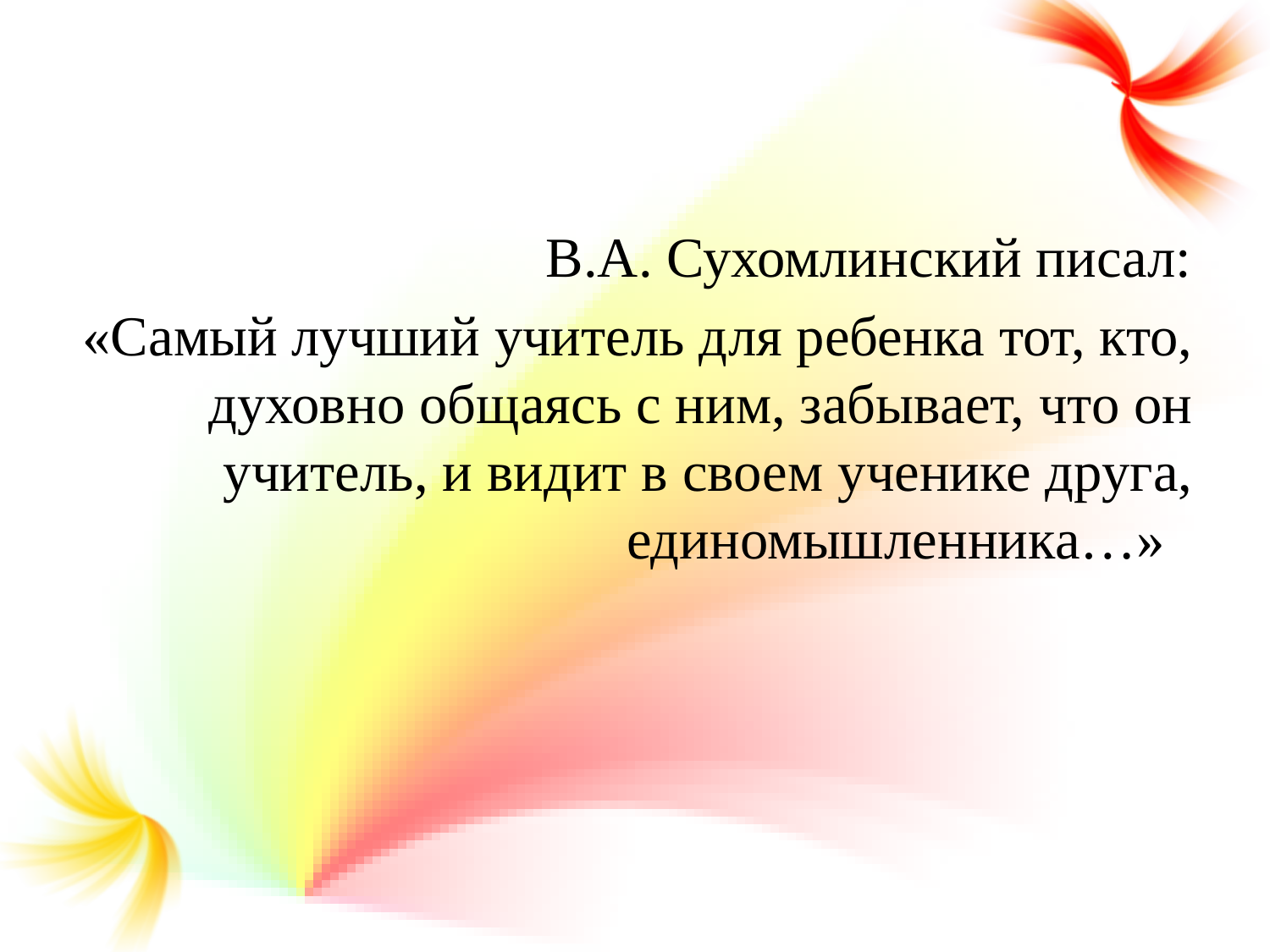

В.А. Сухомлинский писал:
«Самый лучший учитель для ребенка тот, кто, духовно общаясь с ним, забывает, что он учитель, и видит в своем ученике друга, единомышленника…»